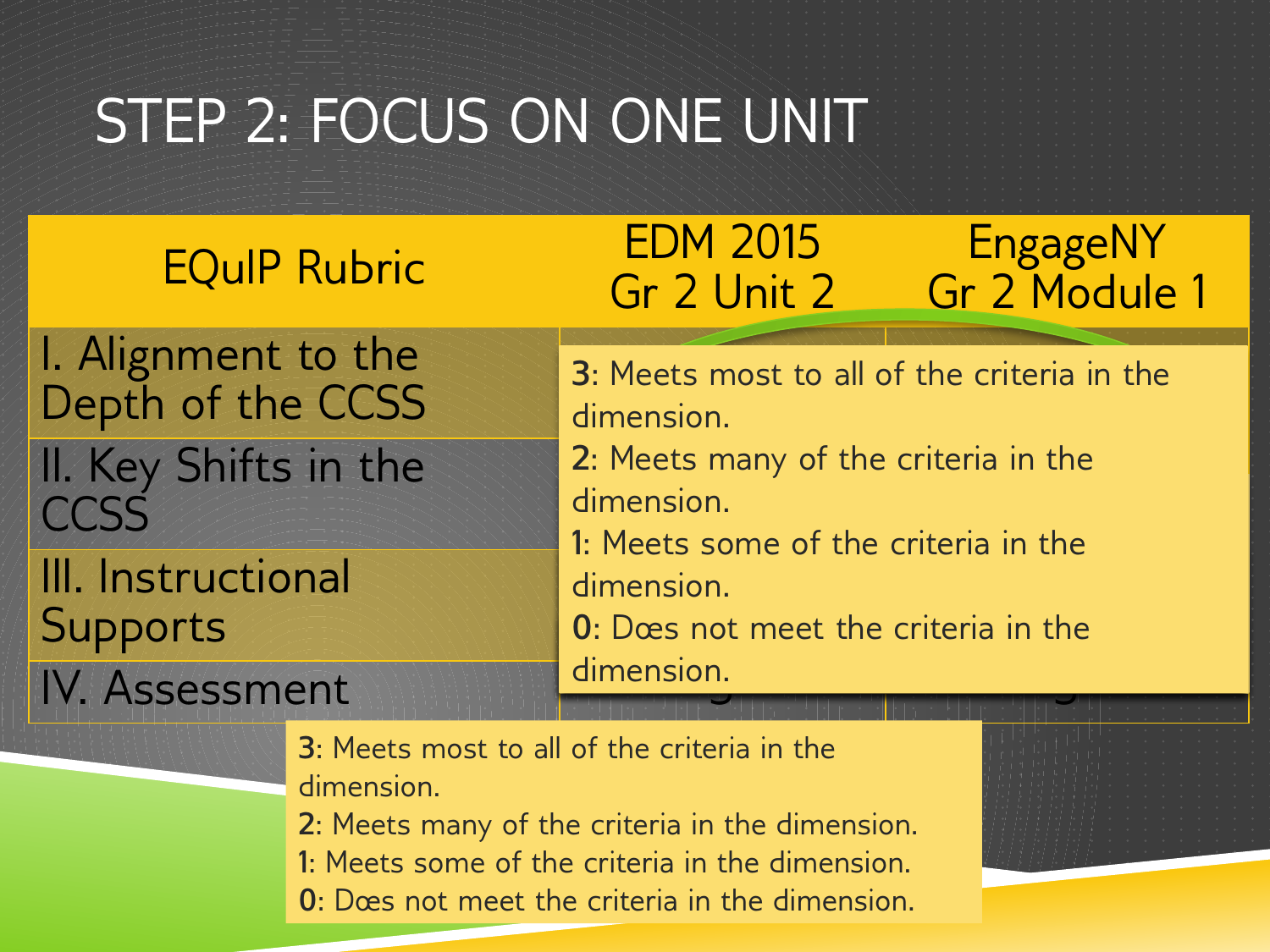

# Step 2: Focus on One Unit
| EQuIP Rubric | EDM 2015 Gr 2 Unit 2 | EngageNY Gr 2 Module 1 |
| --- | --- | --- |
| I. Alignment to the Depth of the CCSS | 2 | 3 |
| II. Key Shifts in the CCSS | 2 | 3 |
| III. Instructional Supports | 3 | 2 |
| IV. Assessment | 3 | 3 |

3: Meets most to all of the criteria in the dimension.
2: Meets many of the criteria in the dimension.
1: Meets some of the criteria in the dimension.
0: Does not meet the criteria in the dimension.

3: Meets most to all of the criteria in the dimension.
2: Meets many of the criteria in the dimension.
1: Meets some of the criteria in the dimension.
0: Does not meet the criteria in the dimension.